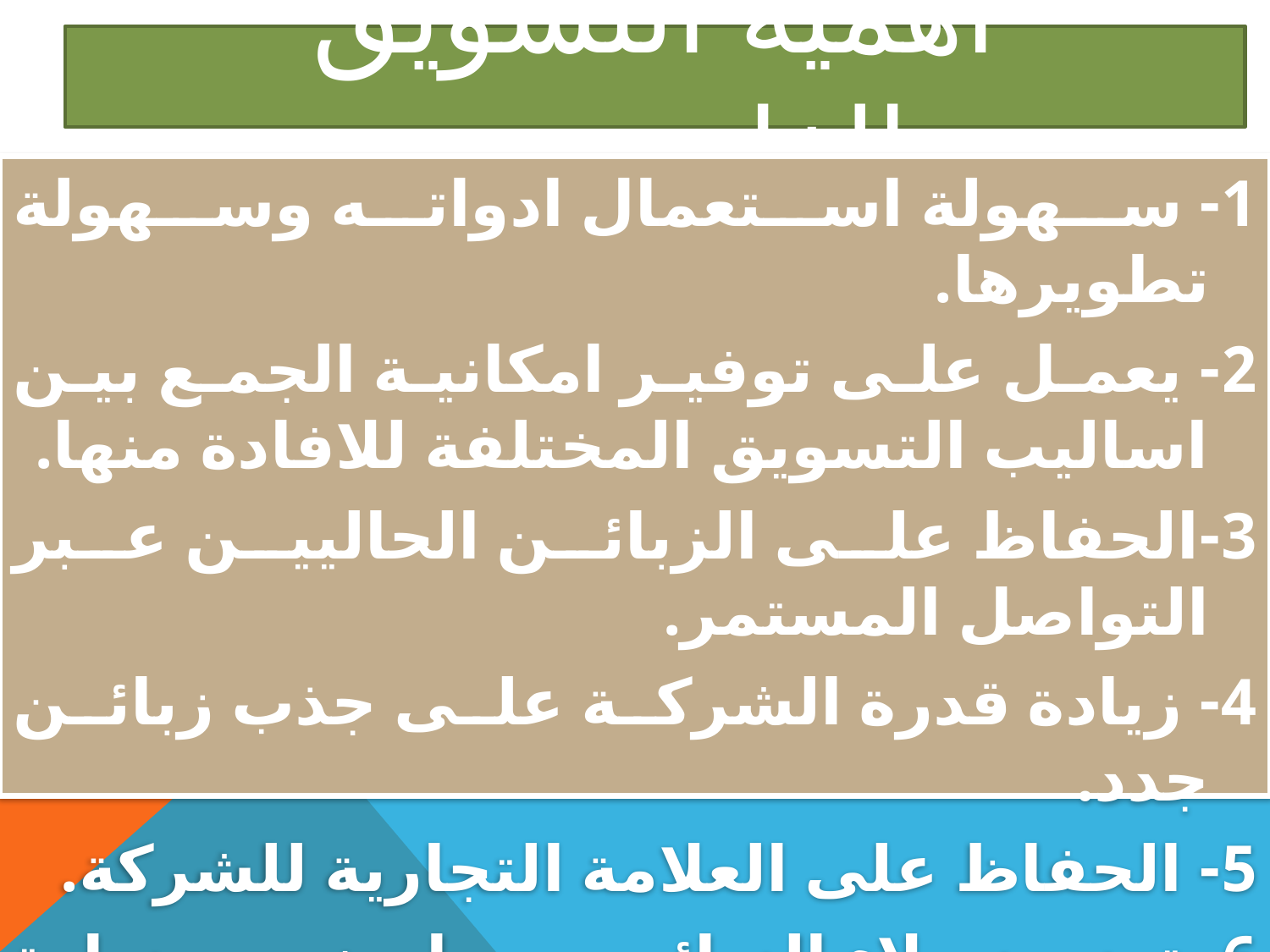

# اهمية التسويق الفايروسي
1- سهولة استعمال ادواته وسهولة تطويرها.
2- يعمل على توفير امكانية الجمع بين اساليب التسويق المختلفة للافادة منها.
3-الحفاظ على الزبائن الحاليين عبر التواصل المستمر.
4- زيادة قدرة الشركة على جذب زبائن جدد.
5- الحفاظ على العلامة التجارية للشركة.
6- تعزيز ولاء الزبائن بما يضمن زيادة المبيعات.